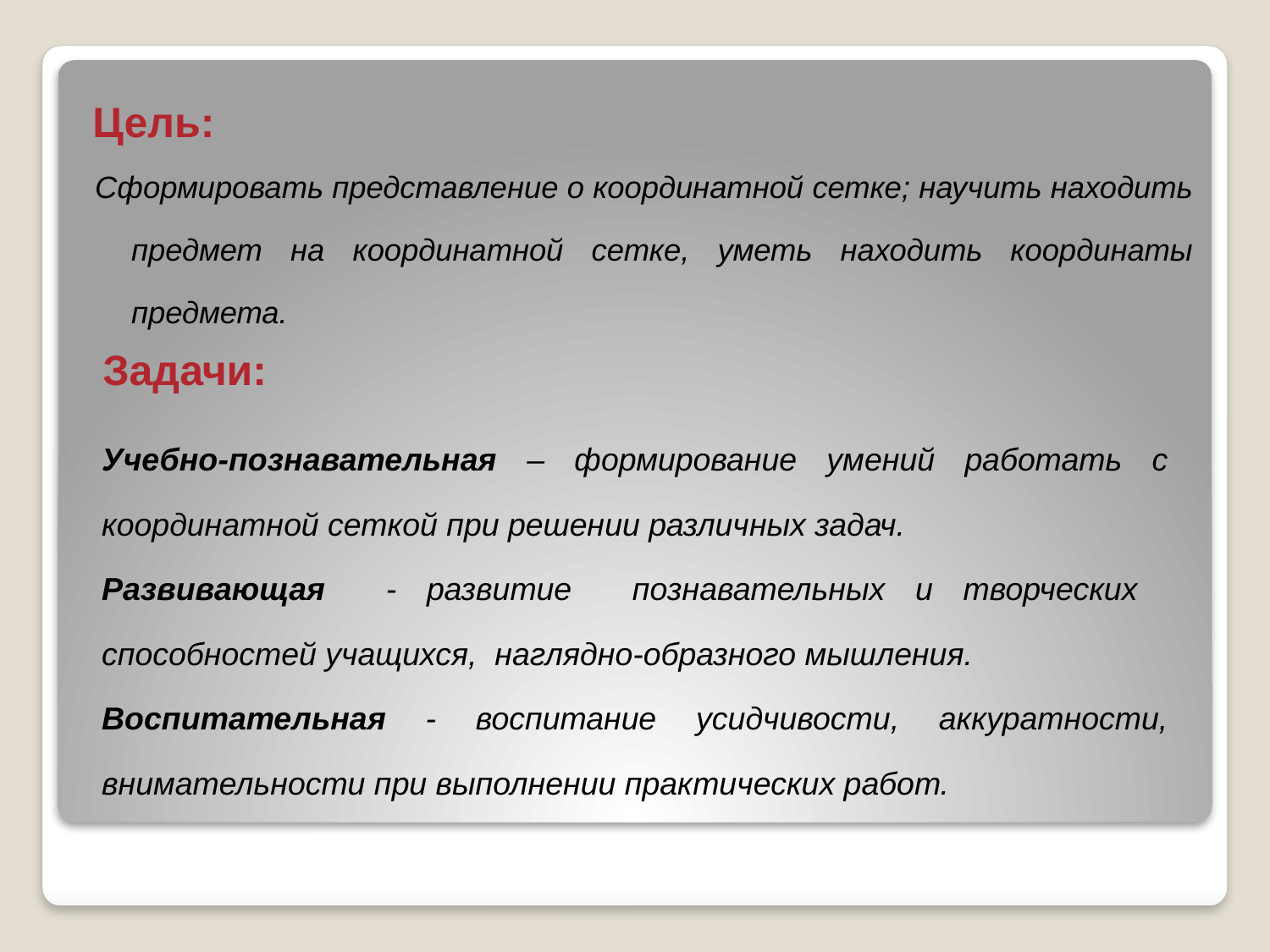

Цель:
Сформировать представление о координатной сетке; научить находить предмет на координатной сетке, уметь находить координаты предмета.

Задачи:
Учебно-познавательная – формирование умений работать с координатной сеткой при решении различных задач.
Развивающая  - развитие  познавательных и творческих  способностей учащихся,  наглядно-образного мышления.
Воспитательная - воспитание усидчивости, аккуратности, внимательности при выполнении практических работ.